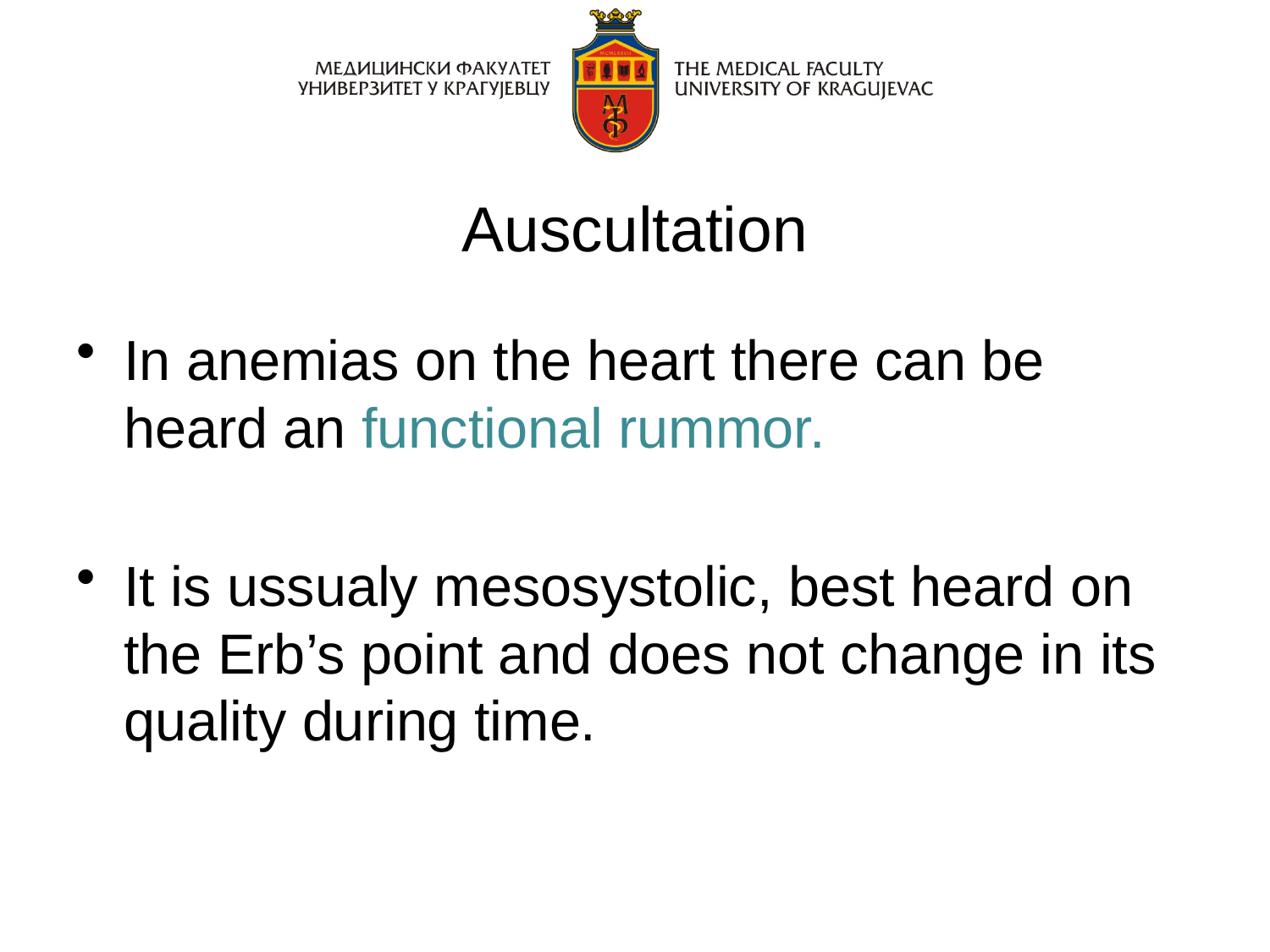

# Auscultation
In anemias on the heart there can be heard an functional rummor.

It is ussualy mesosystolic, best heard on the Erb’s point and does not change in its quality during time.